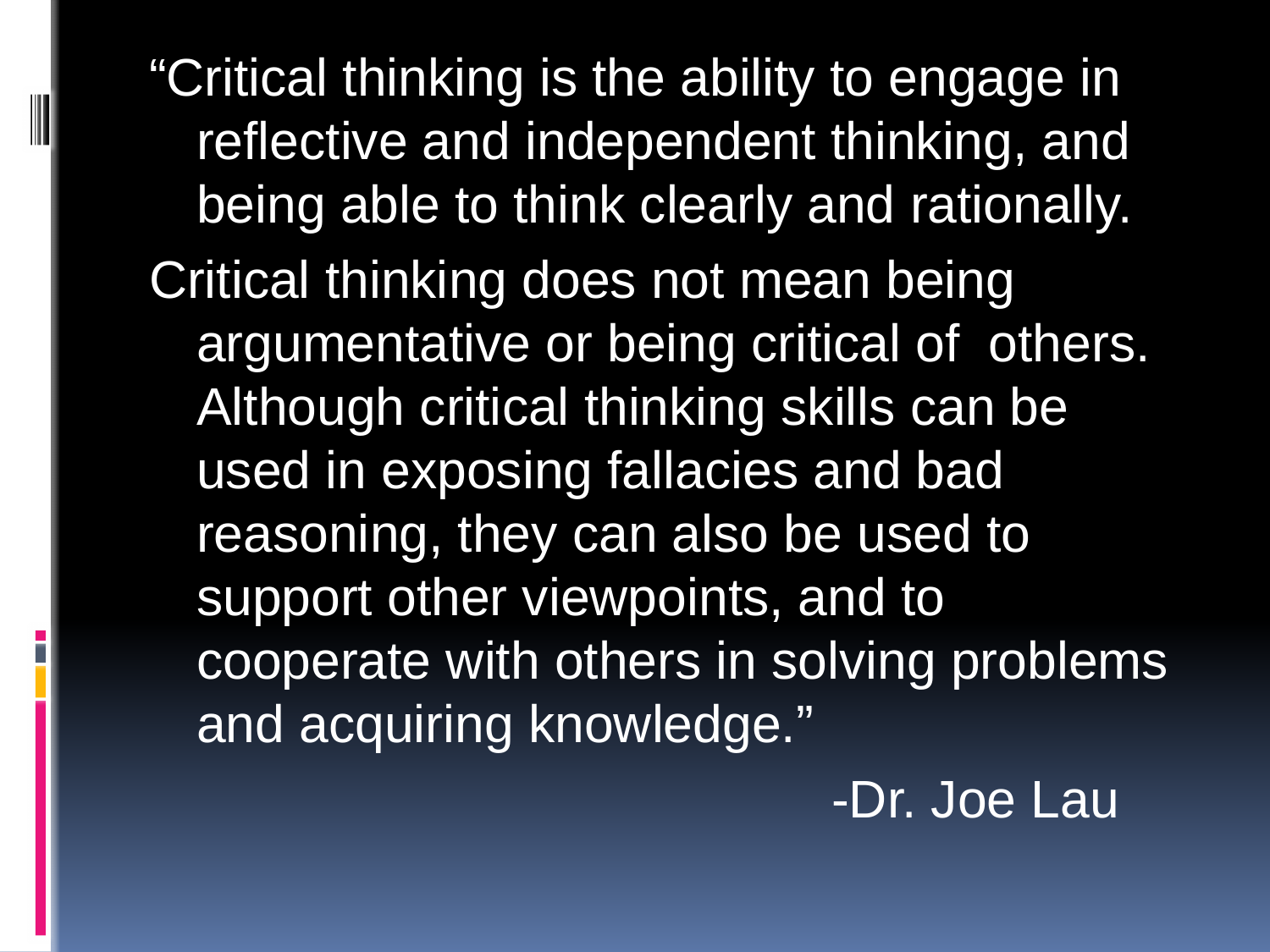

“Critical thinking is the ability to engage in reflective and independent thinking, and being able to think clearly and rationally.
Critical thinking does not mean being argumentative or being critical of  others. Although critical thinking skills can be used in exposing fallacies and bad reasoning, they can also be used to support other viewpoints, and to cooperate with others in solving problems and acquiring knowledge.”
						-Dr. Joe Lau